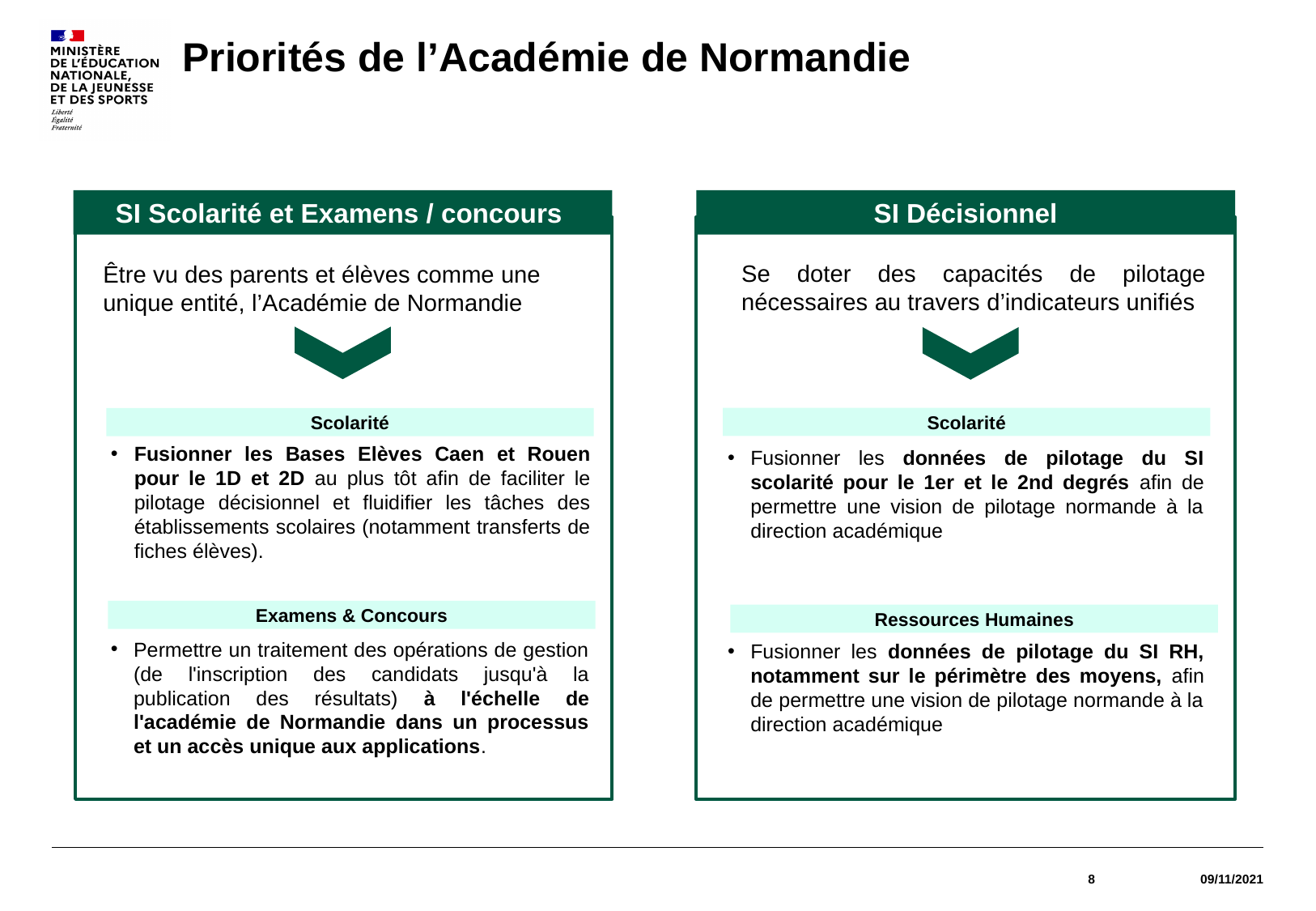

# Priorités de l’Académie de Normandie
SI Scolarité et Examens / concours
SI Décisionnel

Se doter des capacités de pilotage nécessaires au travers d’indicateurs unifiés
Être vu des parents et élèves comme une unique entité, l’Académie de Normandie

Scolarité
Scolarité
Fusionner les Bases Elèves Caen et Rouen pour le 1D et 2D au plus tôt afin de faciliter le pilotage décisionnel et fluidifier les tâches des établissements scolaires (notamment transferts de fiches élèves).
Fusionner les données de pilotage du SI scolarité pour le 1er et le 2nd degrés afin de permettre une vision de pilotage normande à la direction académique
Examens & Concours
Ressources Humaines
Permettre un traitement des opérations de gestion (de l'inscription des candidats jusqu'à la publication des résultats) à l'échelle de l'académie de Normandie dans un processus et un accès unique aux applications.
Fusionner les données de pilotage du SI RH, notamment sur le périmètre des moyens, afin de permettre une vision de pilotage normande à la direction académique
8
09/11/2021